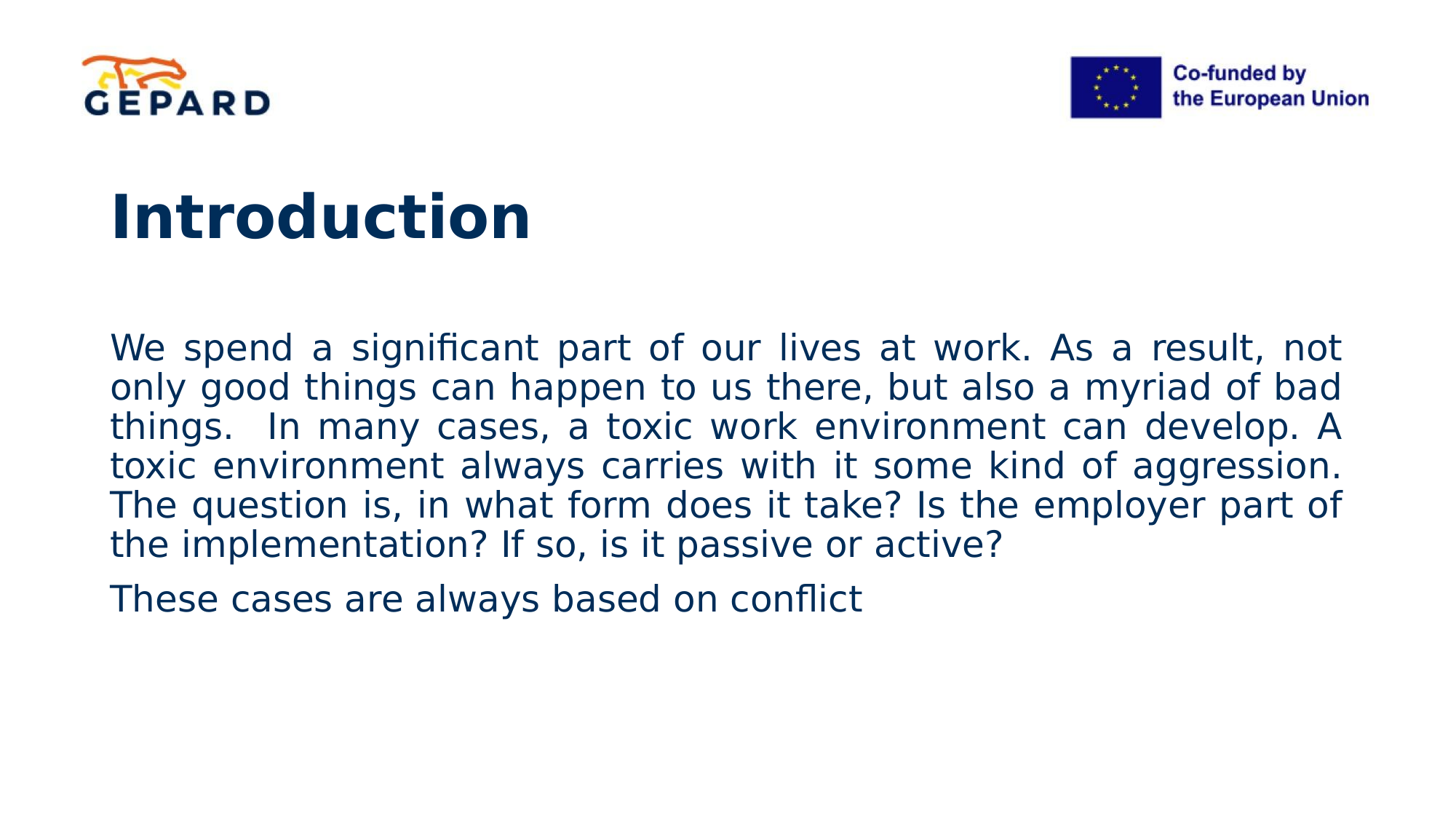

# Introduction
We spend a significant part of our lives at work. As a result, not only good things can happen to us there, but also a myriad of bad things.  In many cases, a toxic work environment can develop. A toxic environment always carries with it some kind of aggression. The question is, in what form does it take? Is the employer part of the implementation? If so, is it passive or active?
These cases are always based on conflict